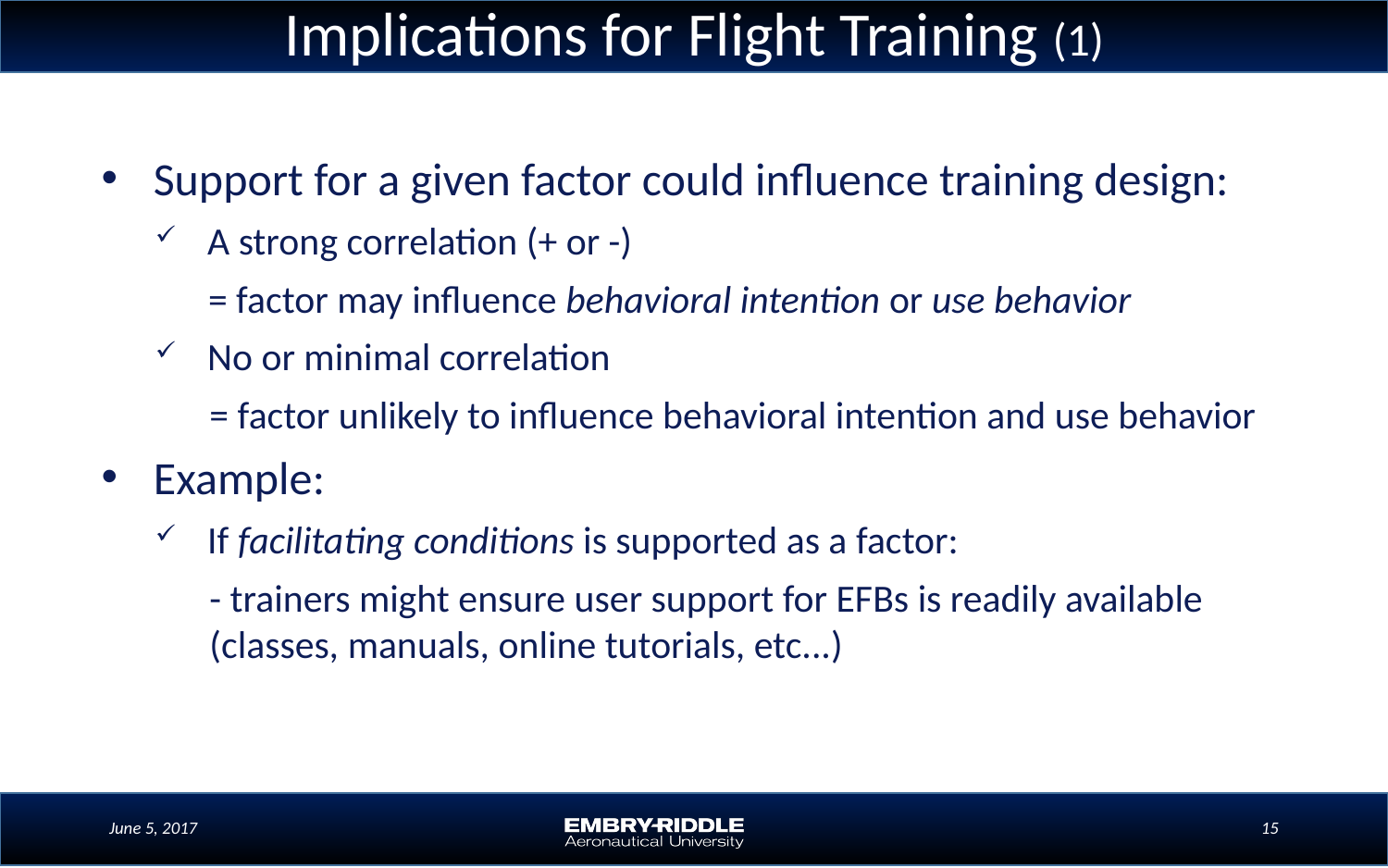

Implications for Flight Training (1)
Support for a given factor could influence training design:
A strong correlation (+ or -)
      = factor may influence behavioral intention or use behavior
No or minimal correlation
= factor unlikely to influence behavioral intention and use behavior
Example:
If facilitating conditions is supported as a factor:
- trainers might ensure user support for EFBs is readily available (classes, manuals, online tutorials, etc...)
June 5, 2017
15